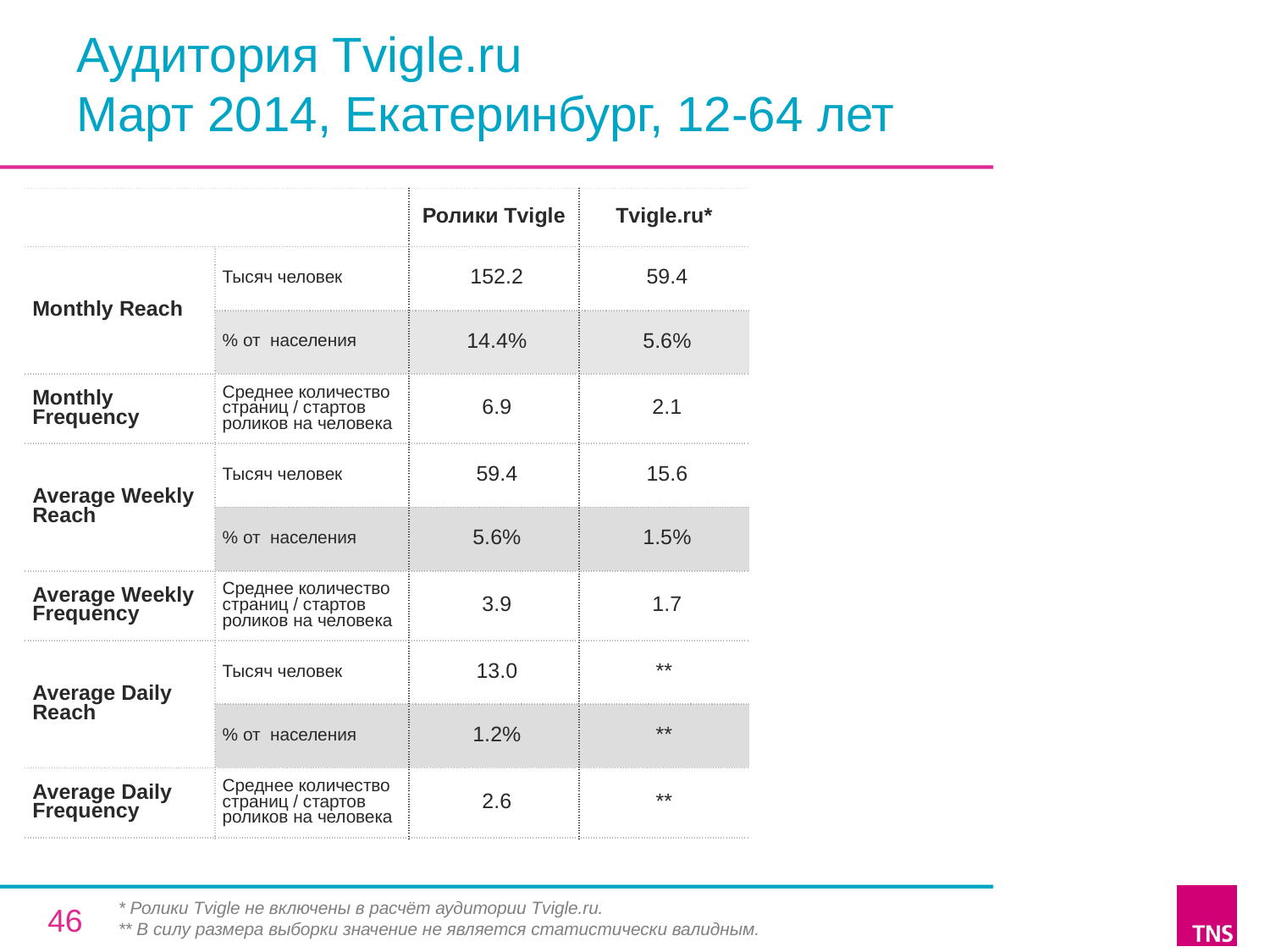

# Аудитория Tvigle.ru Март 2014, Екатеринбург, 12-64 лет
|  |  | Ролики Tvigle | Tvigle.ru\* |
| --- | --- | --- | --- |
| Monthly Reach | Тысяч человек | 152.2 | 59.4 |
|  | % от населения | 14.4% | 5.6% |
| Monthly Frequency | Среднее количество страниц / стартов роликов на человека | 6.9 | 2.1 |
| Average Weekly Reach | Тысяч человек | 59.4 | 15.6 |
|  | % от населения | 5.6% | 1.5% |
| Average Weekly Frequency | Среднее количество страниц / стартов роликов на человека | 3.9 | 1.7 |
| Average Daily Reach | Тысяч человек | 13.0 | \*\* |
|  | % от населения | 1.2% | \*\* |
| Average Daily Frequency | Среднее количество страниц / стартов роликов на человека | 2.6 | \*\* |
* Ролики Tvigle не включены в расчёт аудитории Tvigle.ru.
** В силу размера выборки значение не является статистически валидным.
46